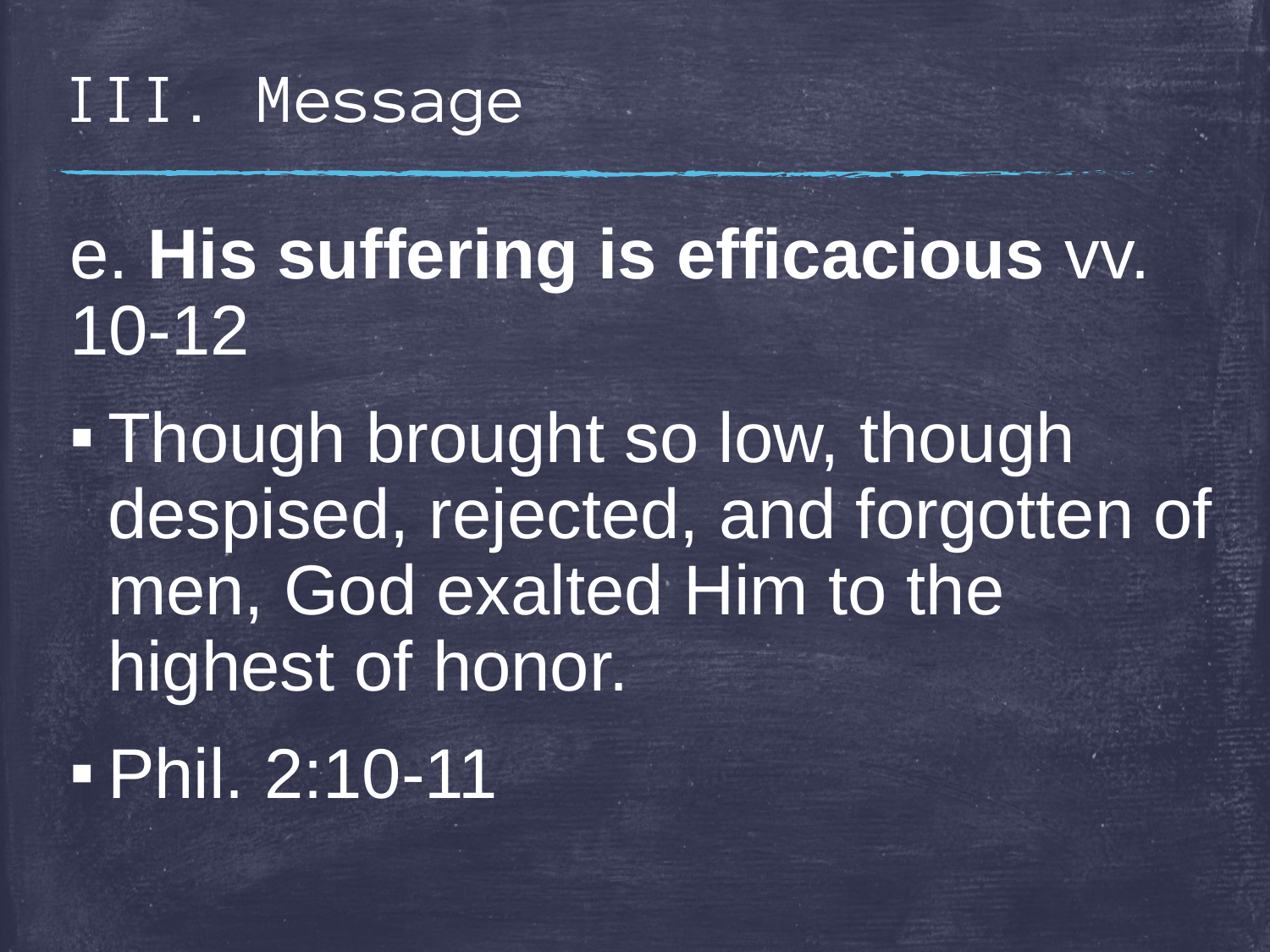

# III. Message
e. His suffering is efficacious vv. 10-12
Though brought so low, though despised, rejected, and forgotten of men, God exalted Him to the highest of honor.
Phil. 2:10-11